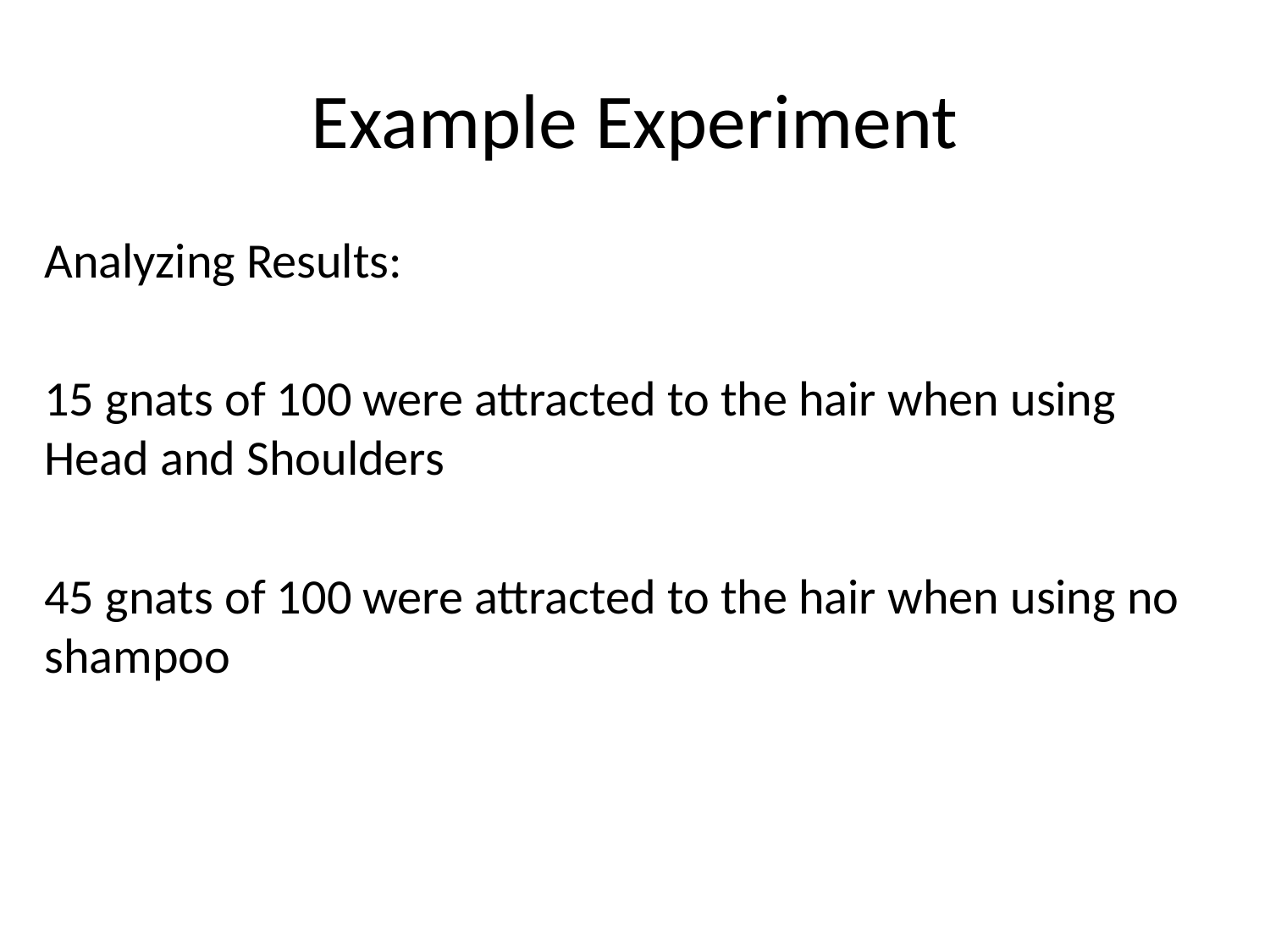

# Example Experiment
Analyzing Results:

15 gnats of 100 were attracted to the hair when using Head and Shoulders

45 gnats of 100 were attracted to the hair when using no shampoo